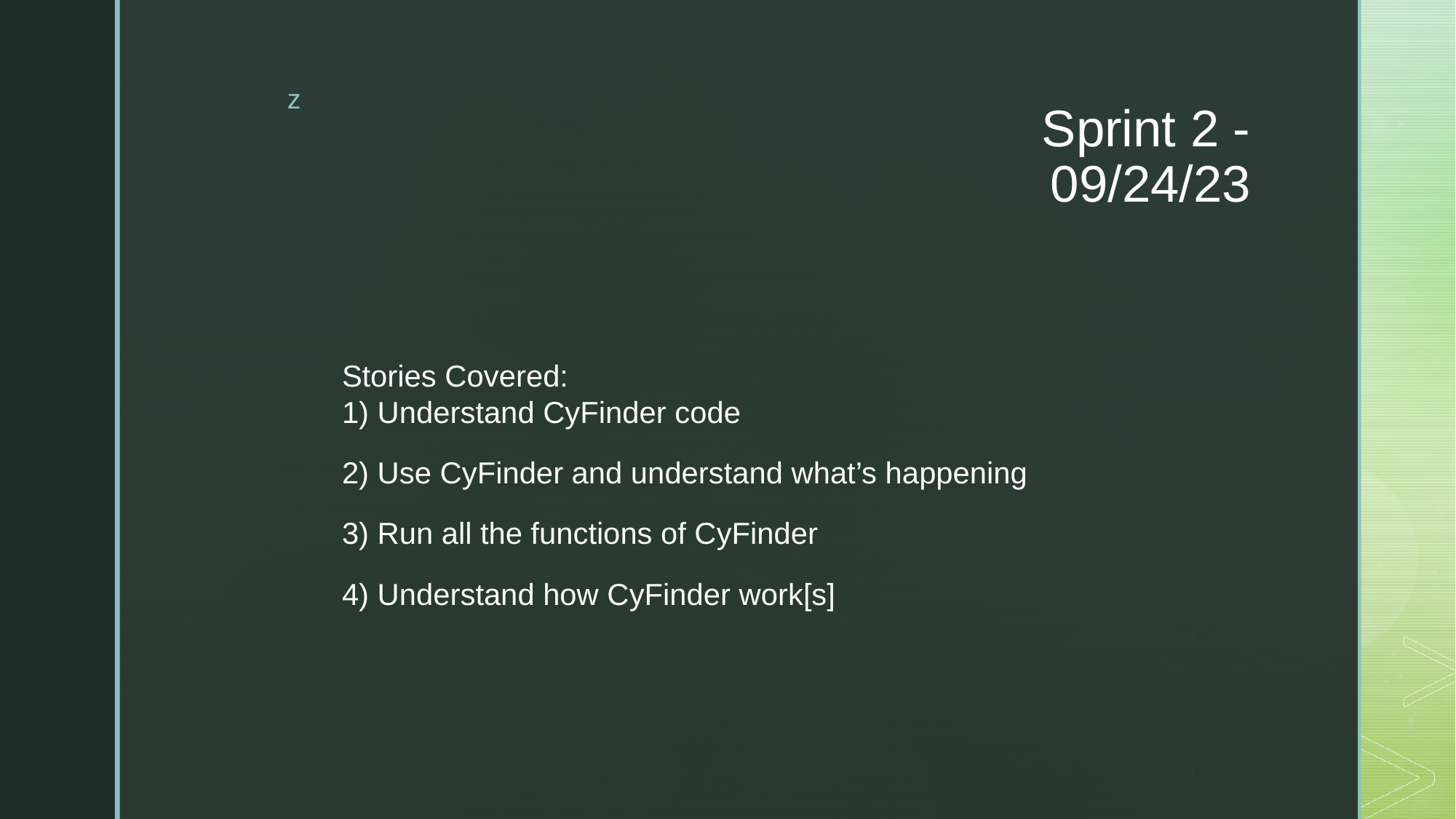

# Sprint 2 - 09/24/23
Stories Covered:
1) Understand CyFinder code
2) Use CyFinder and understand what’s happening
3) Run all the functions of CyFinder
4) Understand how CyFinder work[s]